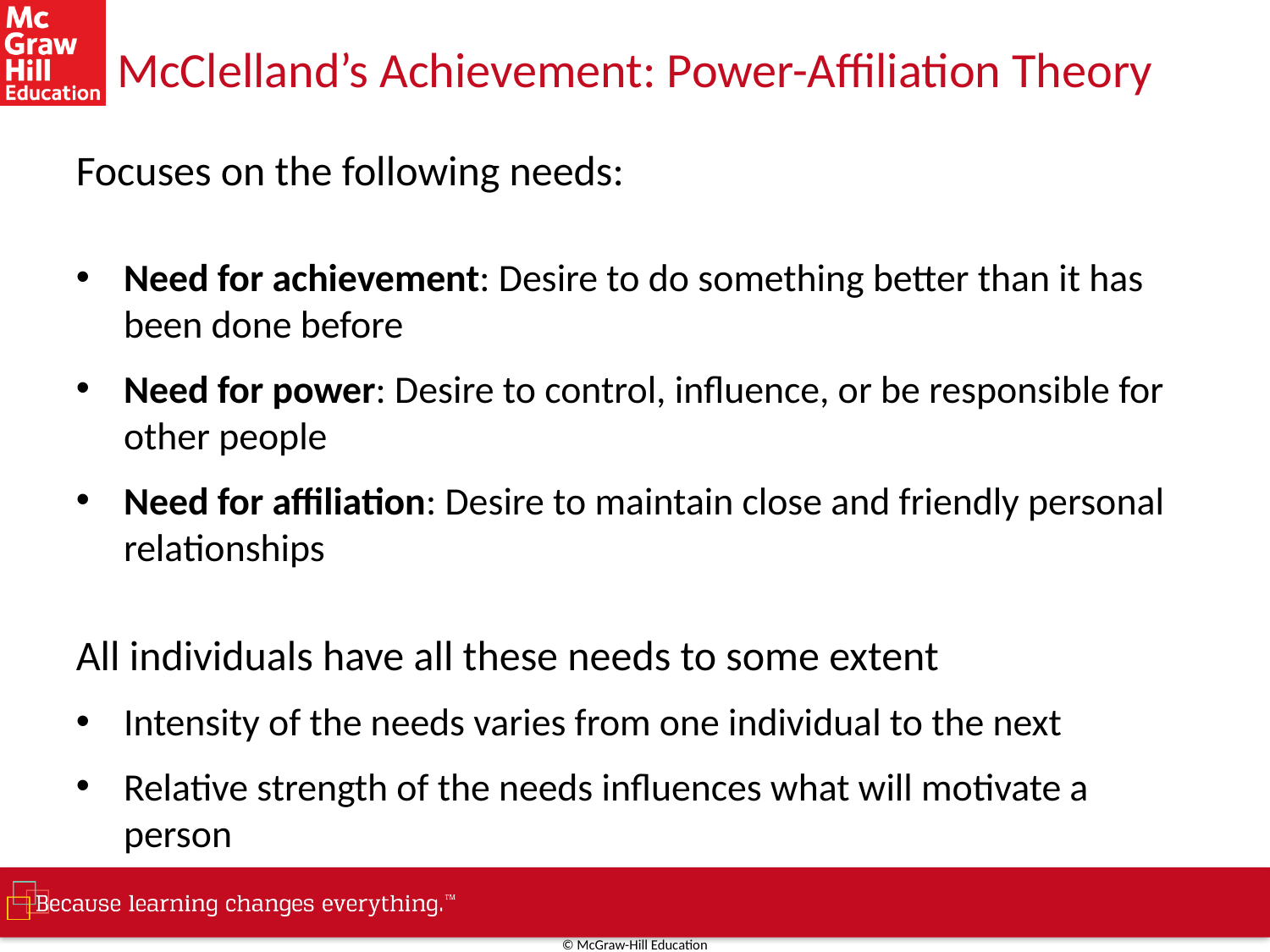

# McClelland’s Achievement: Power-Affiliation Theory
Focuses on the following needs:

Need for achievement: Desire to do something better than it has been done before
Need for power: Desire to control, influence, or be responsible for other people
Need for affiliation: Desire to maintain close and friendly personal relationships

All individuals have all these needs to some extent
Intensity of the needs varies from one individual to the next
Relative strength of the needs influences what will motivate a person